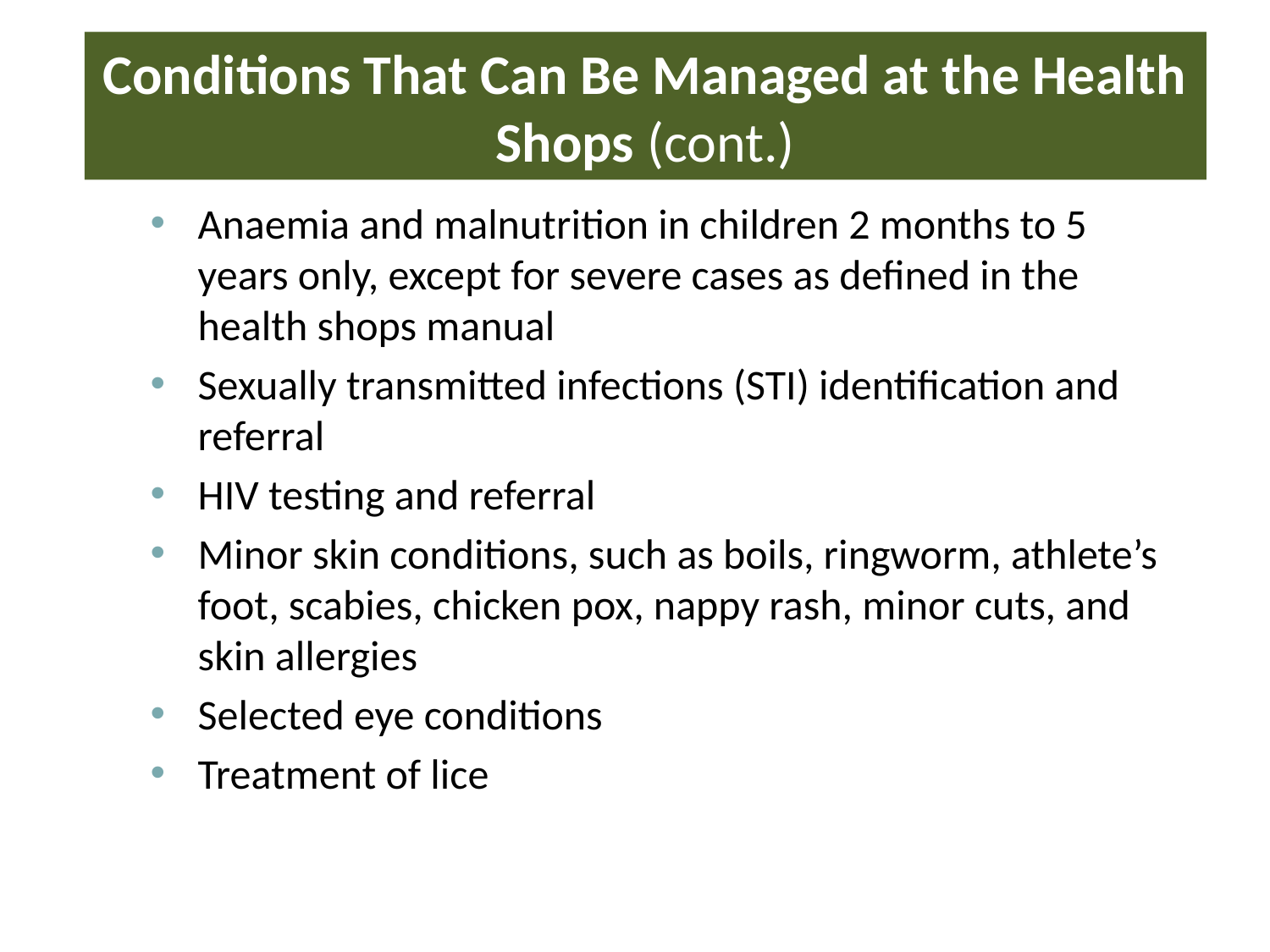

# Conditions That Can Be Managed at the Health Shops (cont.)
Anaemia and malnutrition in children 2 months to 5 years only, except for severe cases as defined in the health shops manual
Sexually transmitted infections (STI) identification and referral
HIV testing and referral
Minor skin conditions, such as boils, ringworm, athlete’s foot, scabies, chicken pox, nappy rash, minor cuts, and skin allergies
Selected eye conditions
Treatment of lice